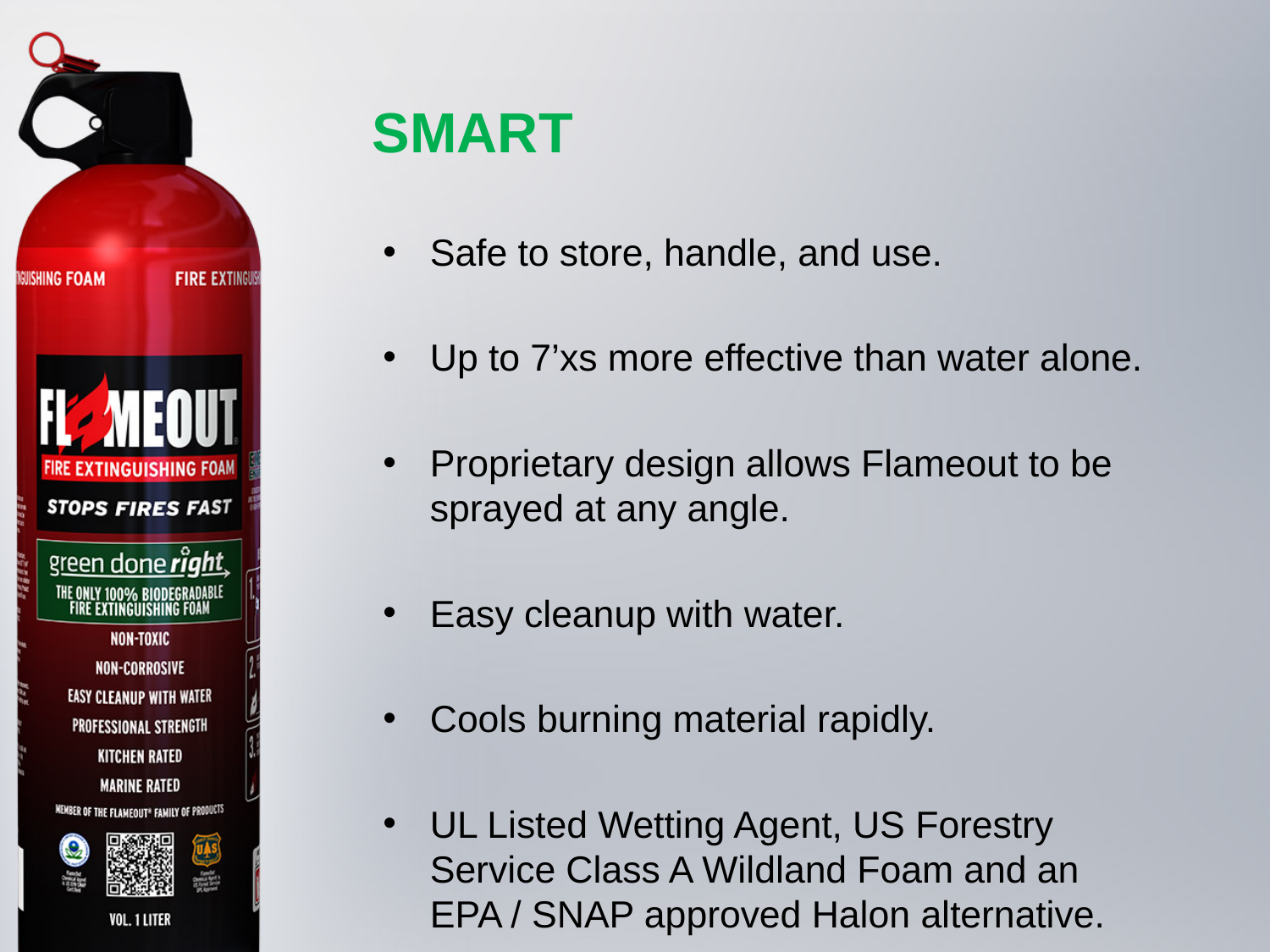

SMART
Safe to store, handle, and use.

Up to 7’xs more effective than water alone.

Proprietary design allows Flameout to be sprayed at any angle.

Easy cleanup with water.

Cools burning material rapidly.

UL Listed Wetting Agent, US Forestry Service Class A Wildland Foam and an  EPA / SNAP approved Halon alternative.